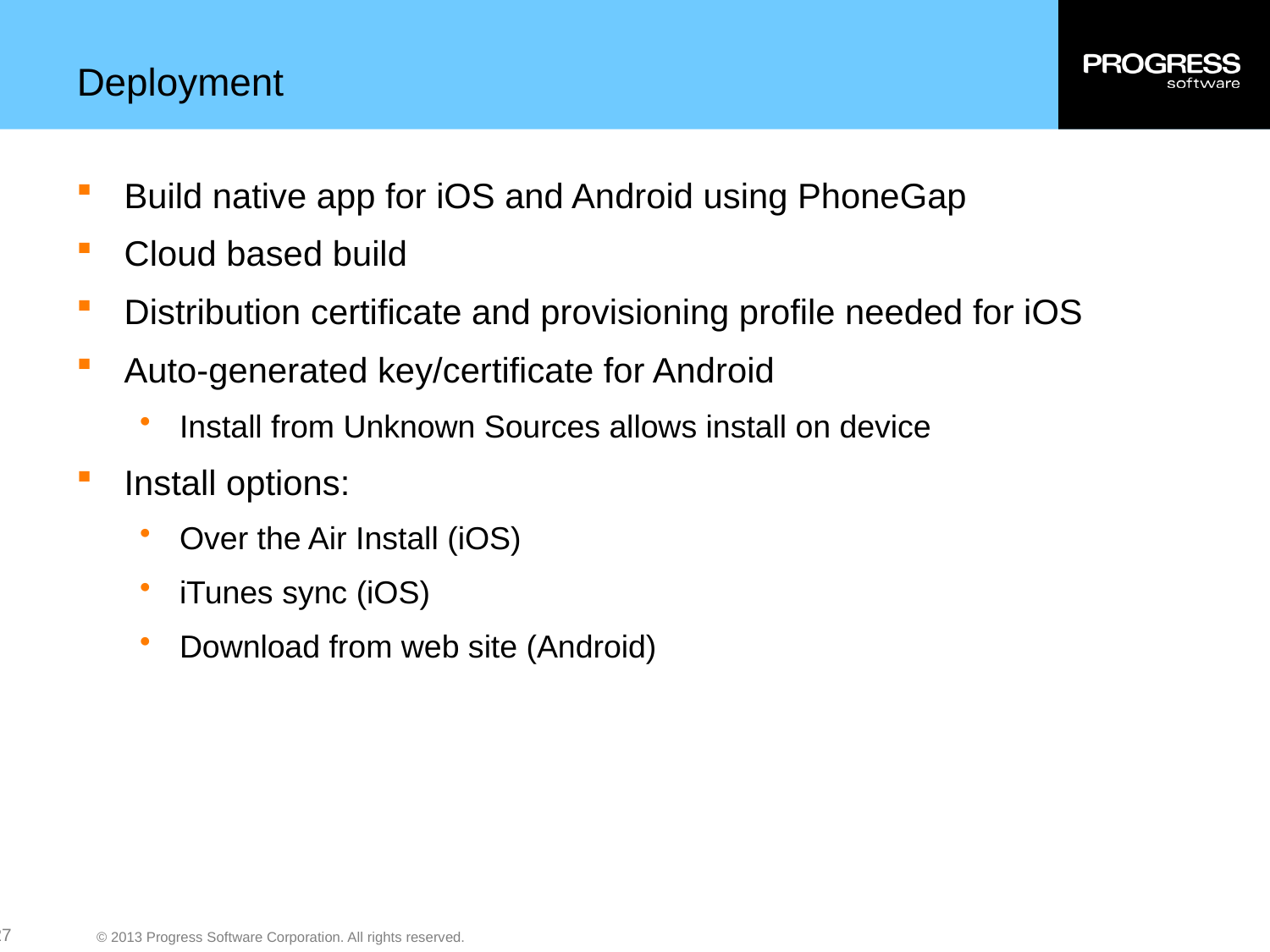

# Deployment
Build native app for iOS and Android using PhoneGap
Cloud based build
Distribution certificate and provisioning profile needed for iOS
Auto-generated key/certificate for Android
Install from Unknown Sources allows install on device
Install options:
Over the Air Install (iOS)
iTunes sync (iOS)
Download from web site (Android)